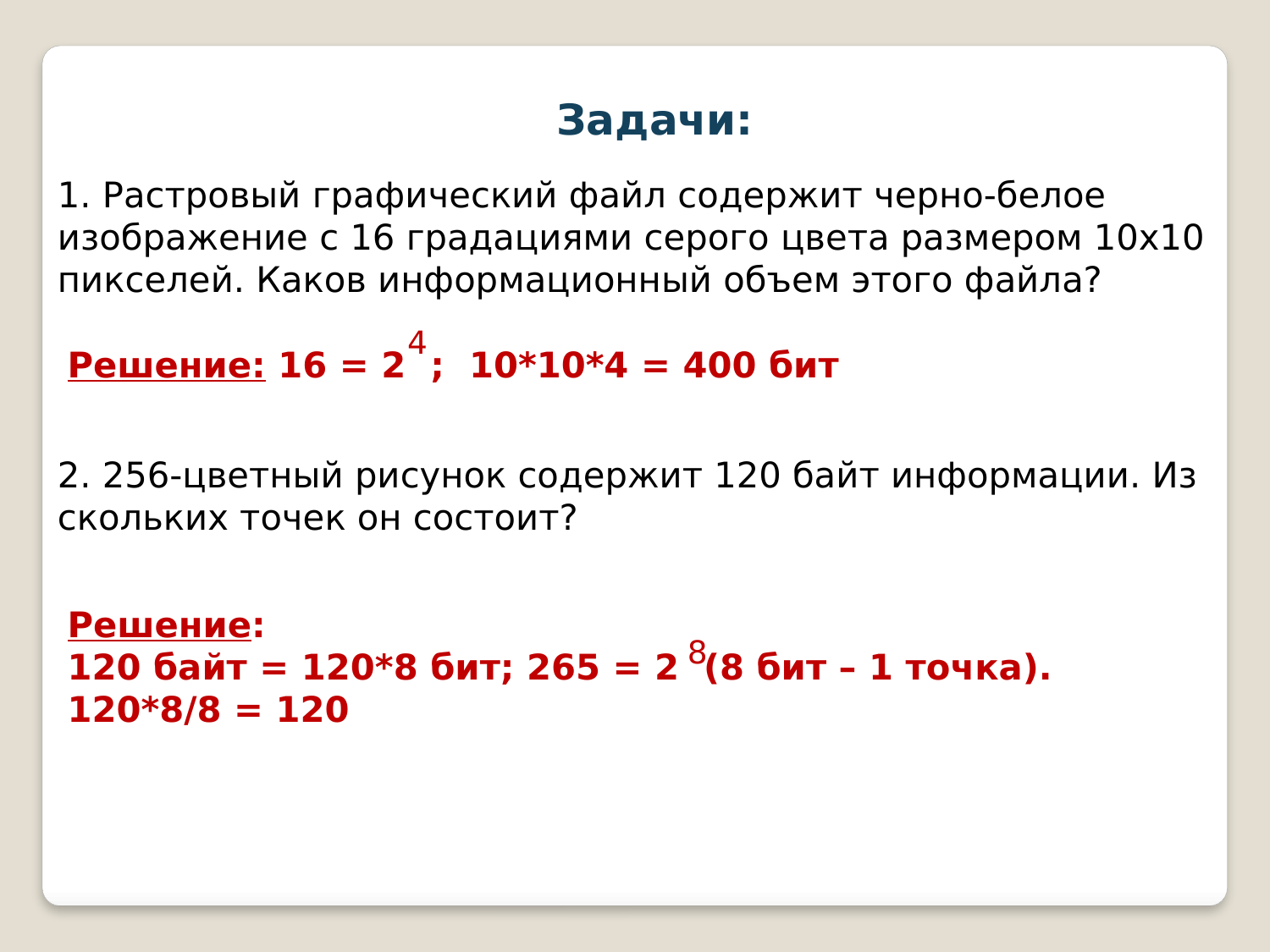

Задачи:
1. Растровый графический файл содержит черно-белое изображение с 16 градациями серого цвета размером 10х10 пикселей. Каков информационный объем этого файла?
4
Решение: 16 = 2  ;  10*10*4 = 400 бит
2. 256-цветный рисунок содержит 120 байт информации. Из скольких точек он состоит?
Решение:
120 байт = 120*8 бит; 265 = 2  (8 бит – 1 точка).
120*8/8 = 120
8